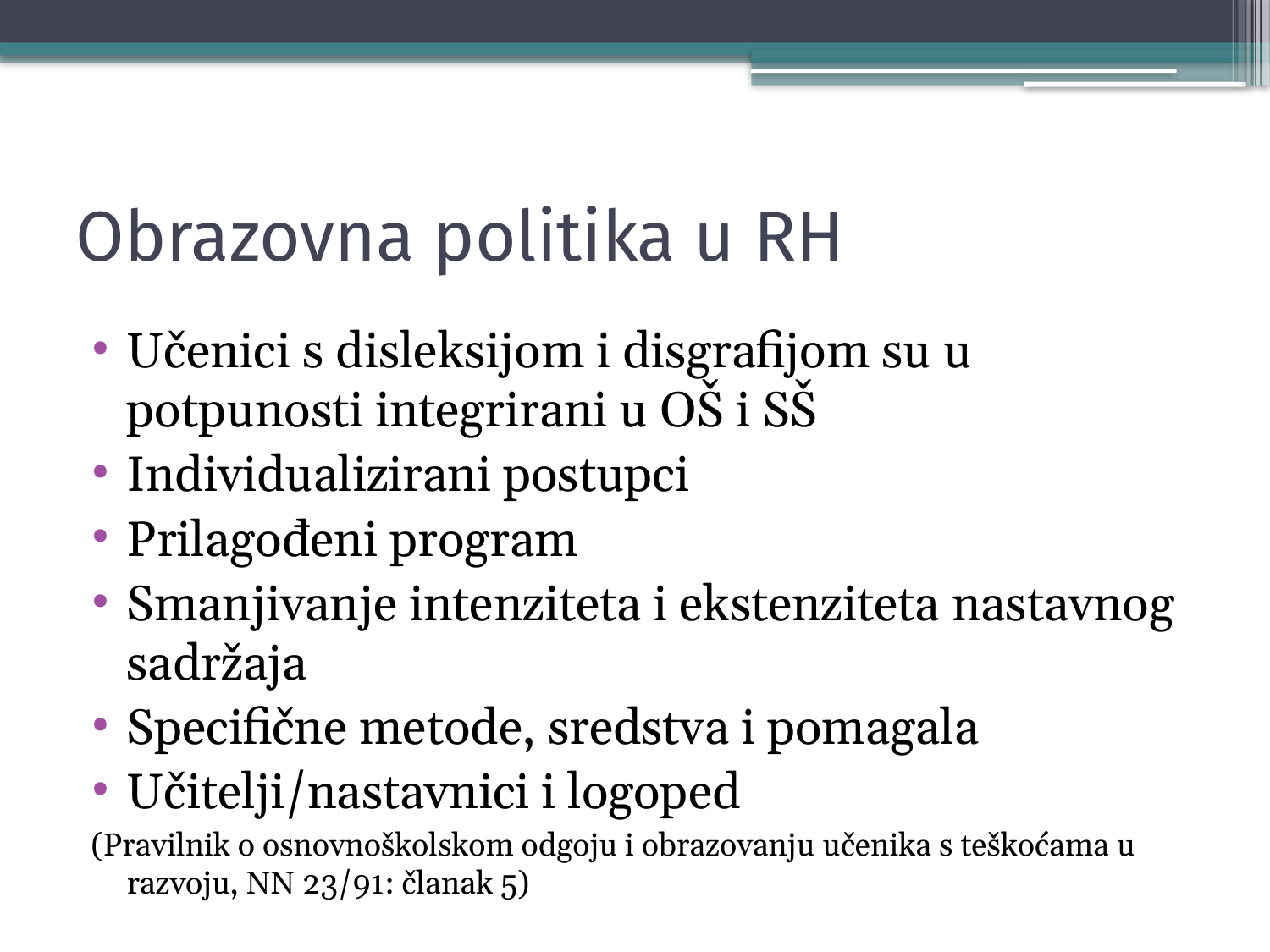

# Obrazovna politika u RH
Učenici s disleksijom i disgrafijom su u potpunosti integrirani u OŠ i SŠ
Individualizirani postupci
Prilagođeni program
Smanjivanje intenziteta i ekstenziteta nastavnog sadržaja
Specifične metode, sredstva i pomagala
Učitelji/nastavnici i logoped
(Pravilnik o osnovnoškolskom odgoju i obrazovanju učenika s teškoćama u razvoju, NN 23/91: članak 5)